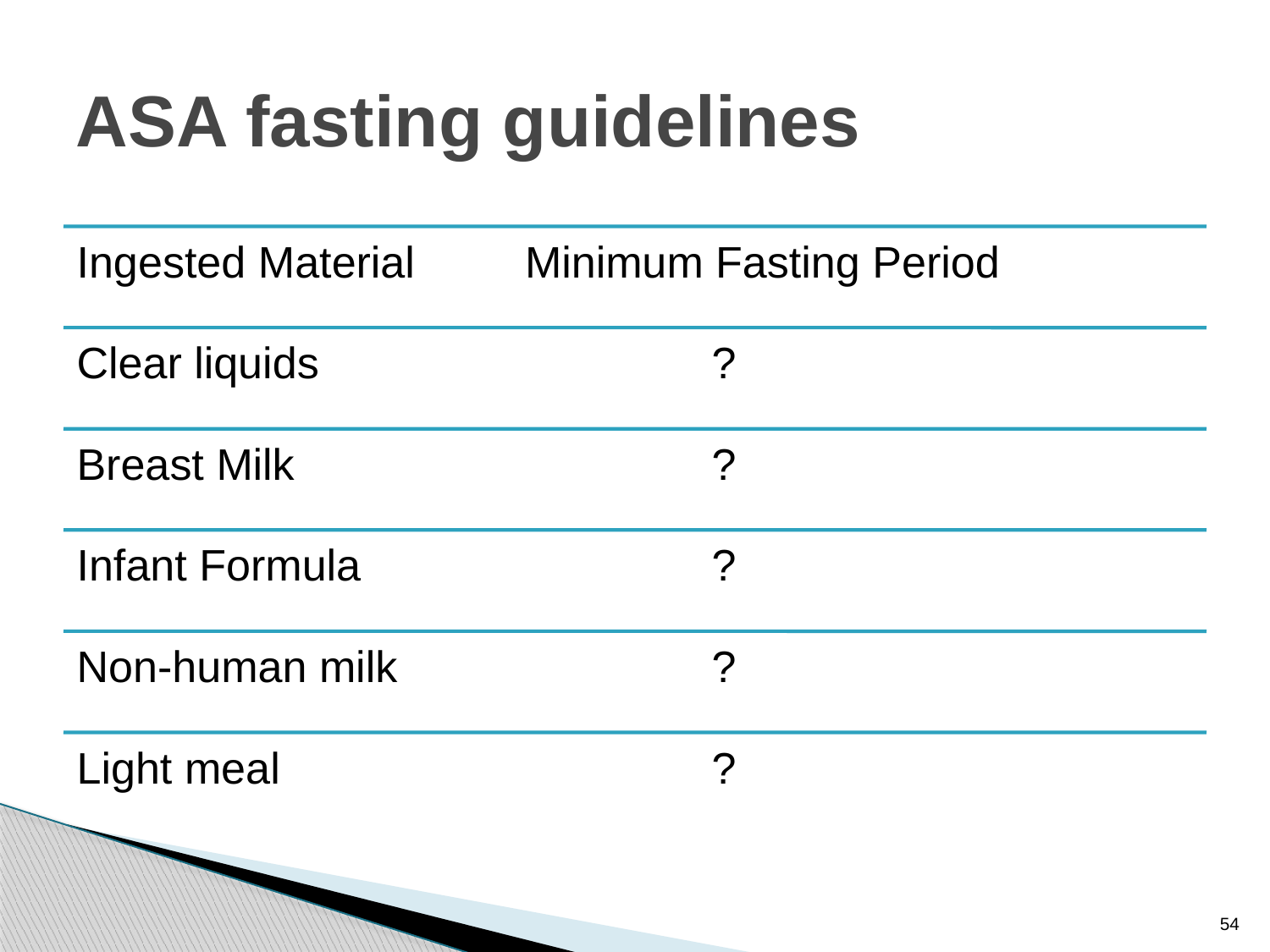

# ASA fasting guidelines
Ingested Material         Minimum Fasting Period
Clear liquids   			?
Breast Milk        			?
Infant Formula 			?
Non-human milk			?
Light meal				?
54